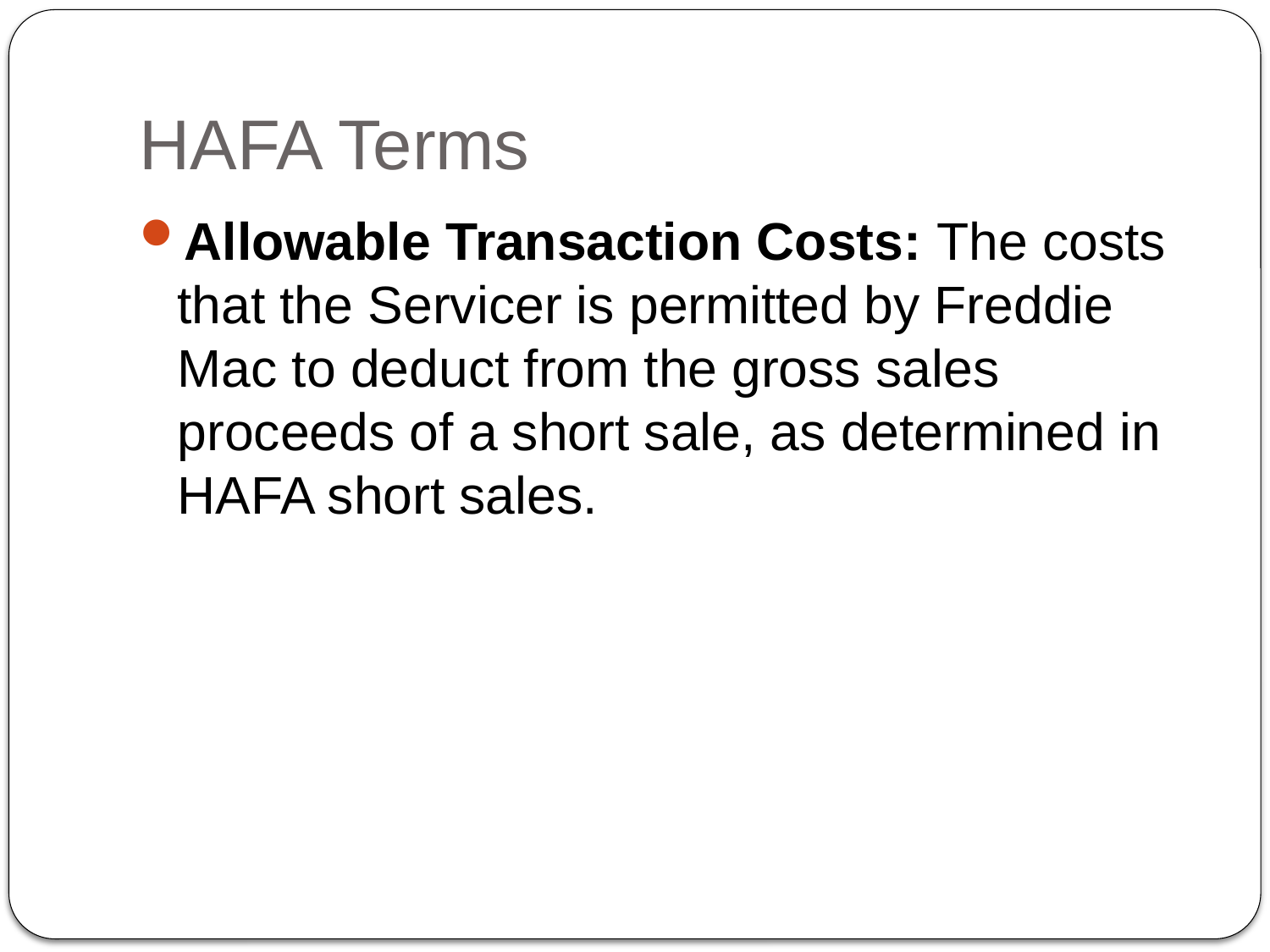

# HAFA Terms
Allowable Transaction Costs: The costs that the Servicer is permitted by Freddie Mac to deduct from the gross sales proceeds of a short sale, as determined in HAFA short sales.